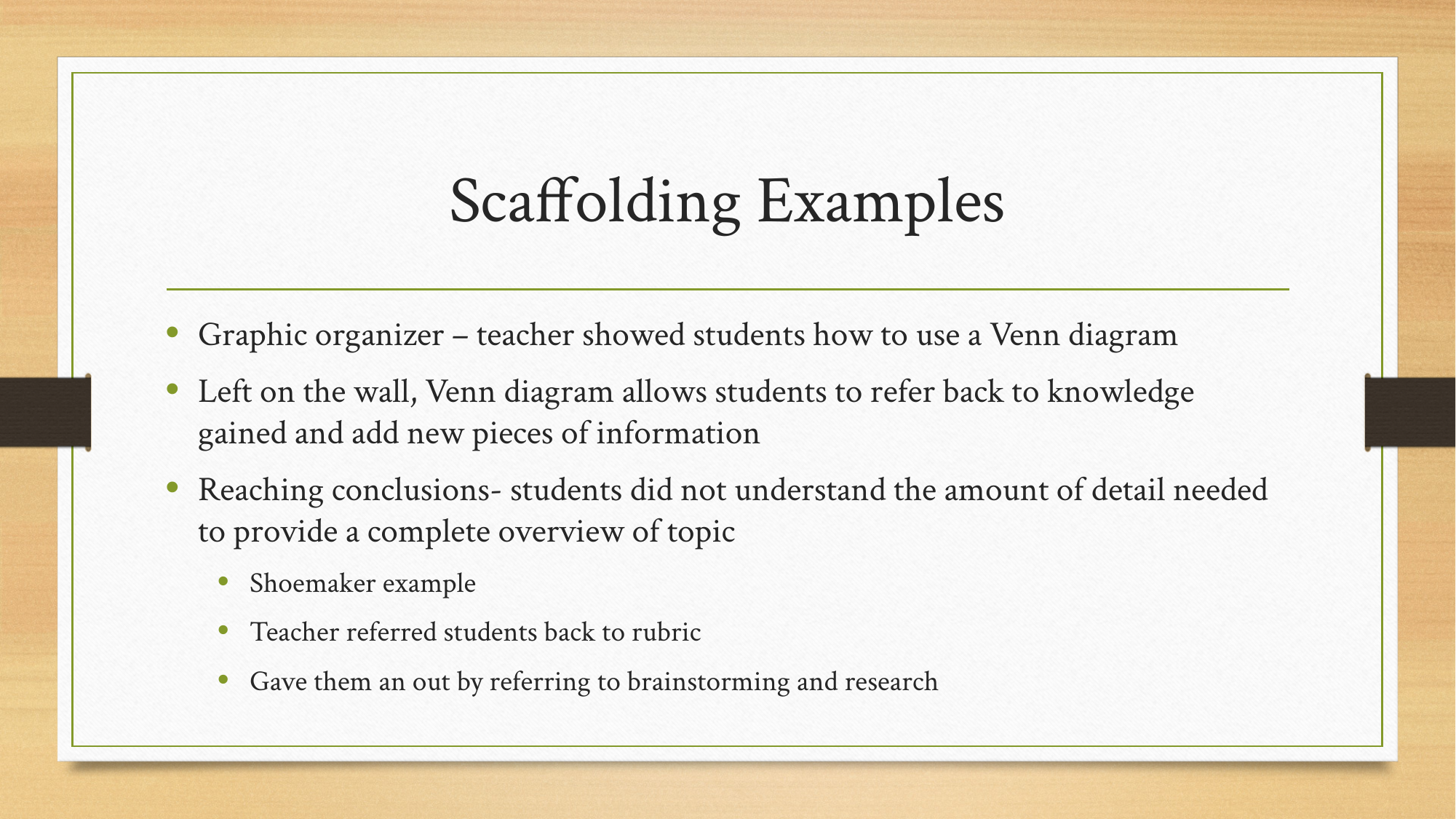

# Scaffolding Examples
Graphic organizer – teacher showed students how to use a Venn diagram
Left on the wall, Venn diagram allows students to refer back to knowledge gained and add new pieces of information
Reaching conclusions- students did not understand the amount of detail needed to provide a complete overview of topic
Shoemaker example
Teacher referred students back to rubric
Gave them an out by referring to brainstorming and research